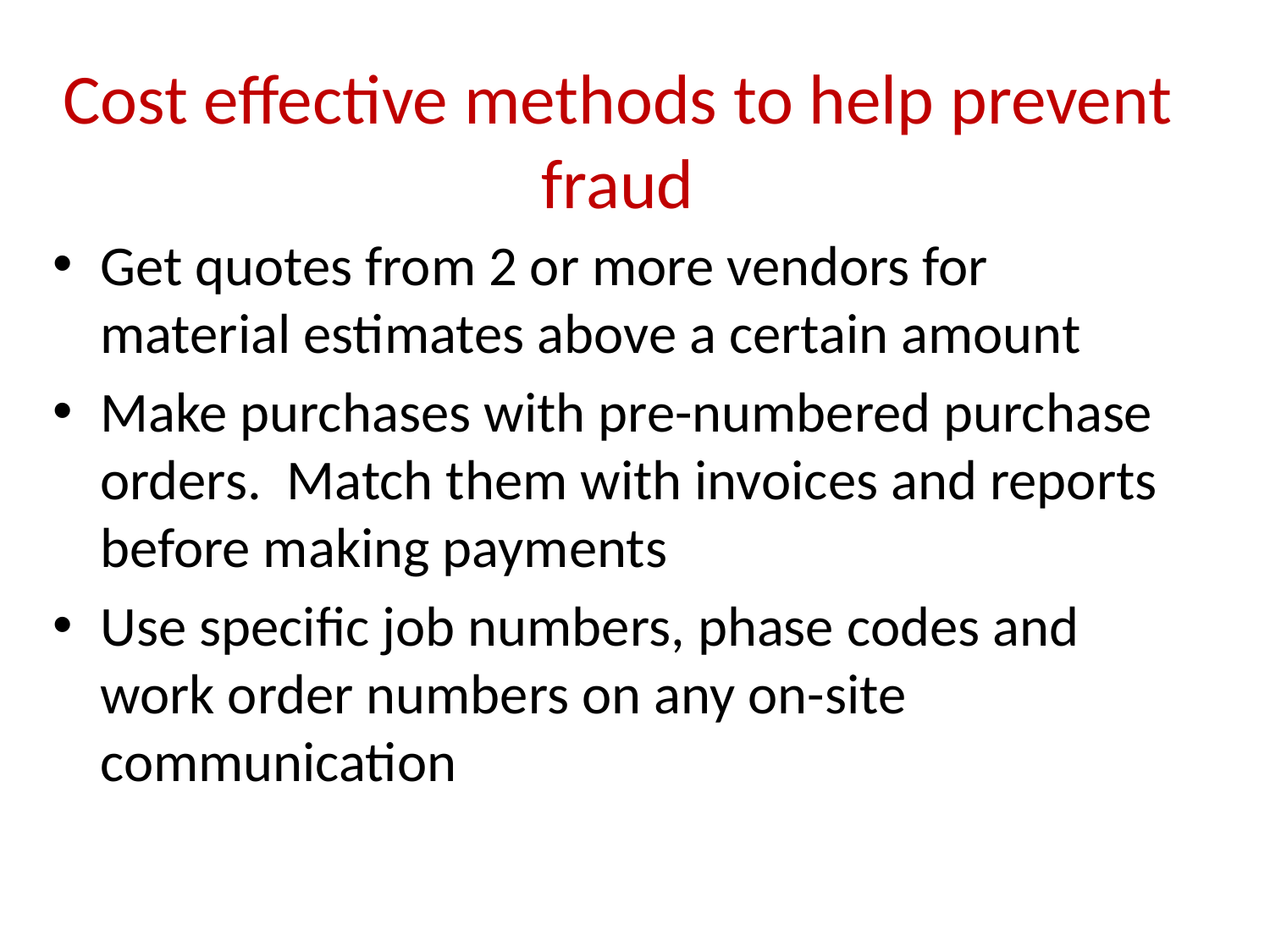

# Cost effective methods to help prevent fraud
Get quotes from 2 or more vendors for material estimates above a certain amount
Make purchases with pre-numbered purchase orders.  Match them with invoices and reports before making payments
Use specific job numbers, phase codes and work order numbers on any on-site communication